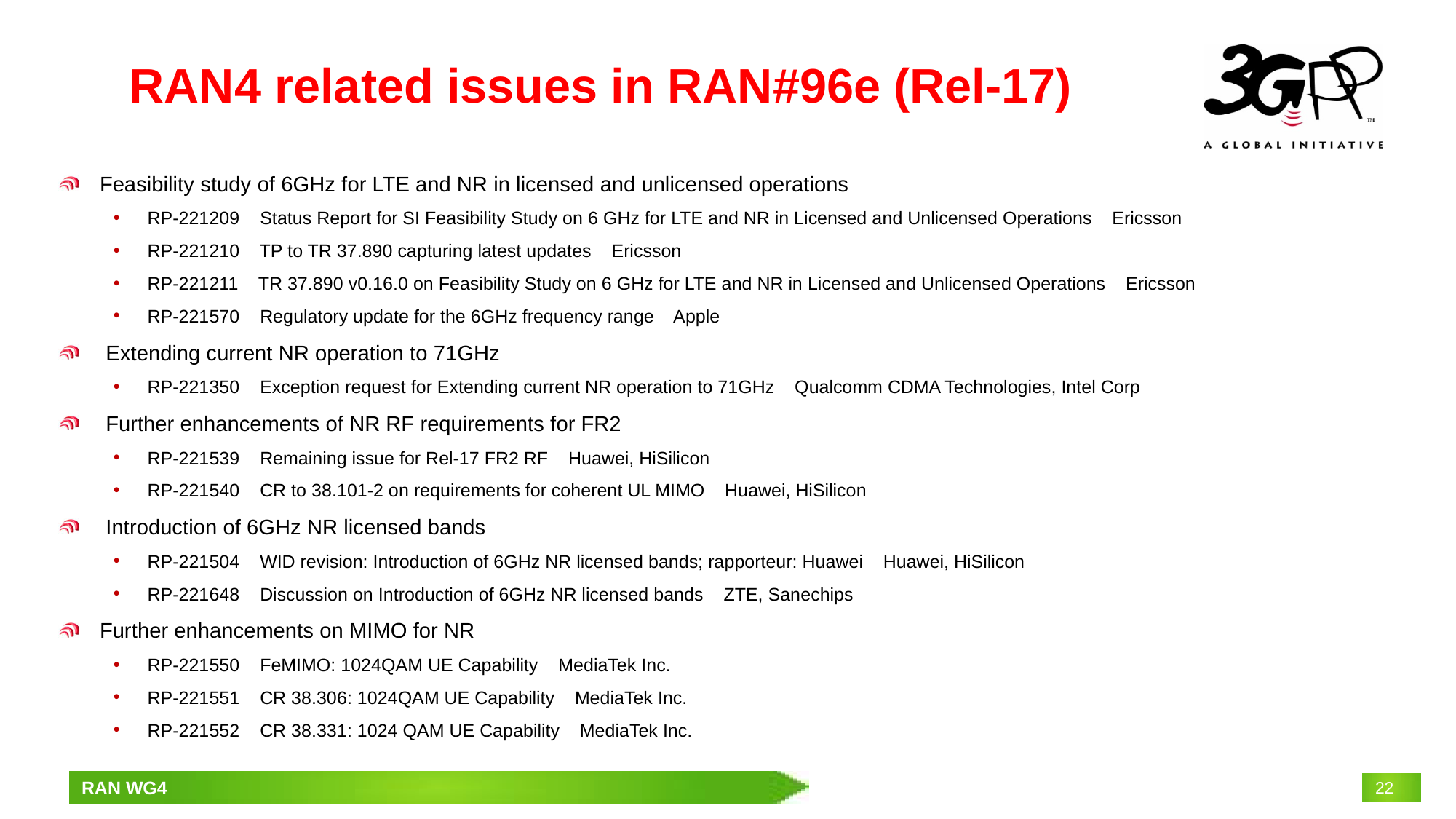

# RAN4 related issues in RAN#96e (Rel-17)
Feasibility study of 6GHz for LTE and NR in licensed and unlicensed operations
RP‑221209    Status Report for SI Feasibility Study on 6 GHz for LTE and NR in Licensed and Unlicensed Operations    Ericsson
RP‑221210    TP to TR 37.890 capturing latest updates    Ericsson
RP‑221211    TR 37.890 v0.16.0 on Feasibility Study on 6 GHz for LTE and NR in Licensed and Unlicensed Operations    Ericsson
RP‑221570    Regulatory update for the 6GHz frequency range    Apple
 Extending current NR operation to 71GHz
RP‑221350    Exception request for Extending current NR operation to 71GHz    Qualcomm CDMA Technologies, Intel Corp
 Further enhancements of NR RF requirements for FR2
RP‑221539    Remaining issue for Rel-17 FR2 RF    Huawei, HiSilicon
RP‑221540    CR to 38.101-2 on requirements for coherent UL MIMO    Huawei, HiSilicon
 Introduction of 6GHz NR licensed bands
RP‑221504    WID revision: Introduction of 6GHz NR licensed bands; rapporteur: Huawei    Huawei, HiSilicon
RP‑221648    Discussion on Introduction of 6GHz NR licensed bands    ZTE, Sanechips
Further enhancements on MIMO for NR
RP‑221550    FeMIMO: 1024QAM UE Capability    MediaTek Inc.
RP‑221551    CR 38.306: 1024QAM UE Capability    MediaTek Inc.
RP‑221552    CR 38.331: 1024 QAM UE Capability    MediaTek Inc.